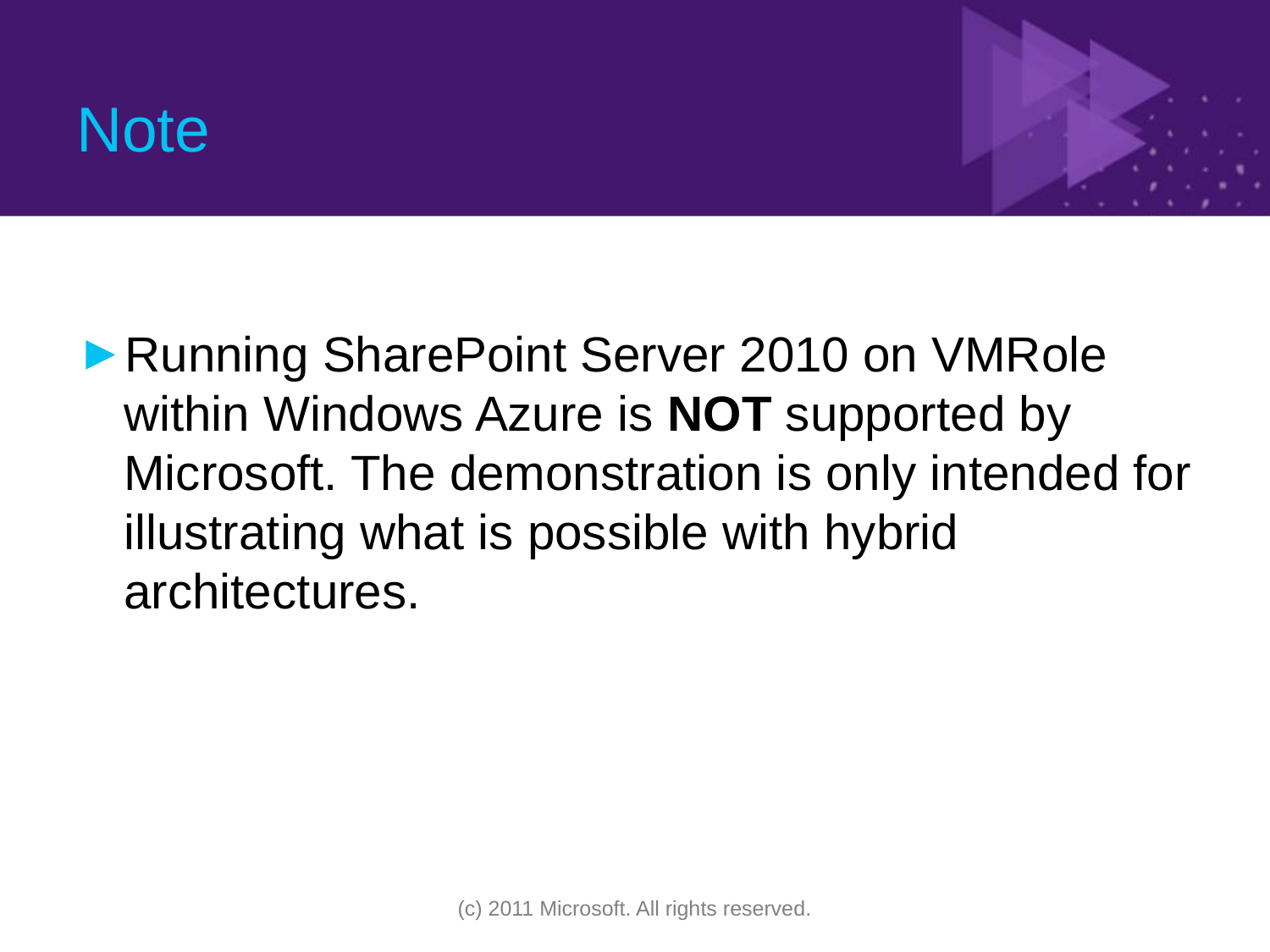

# Note
Running SharePoint Server 2010 on VMRole within Windows Azure is NOT supported by Microsoft. The demonstration is only intended for illustrating what is possible with hybrid architectures.
(c) 2011 Microsoft. All rights reserved.